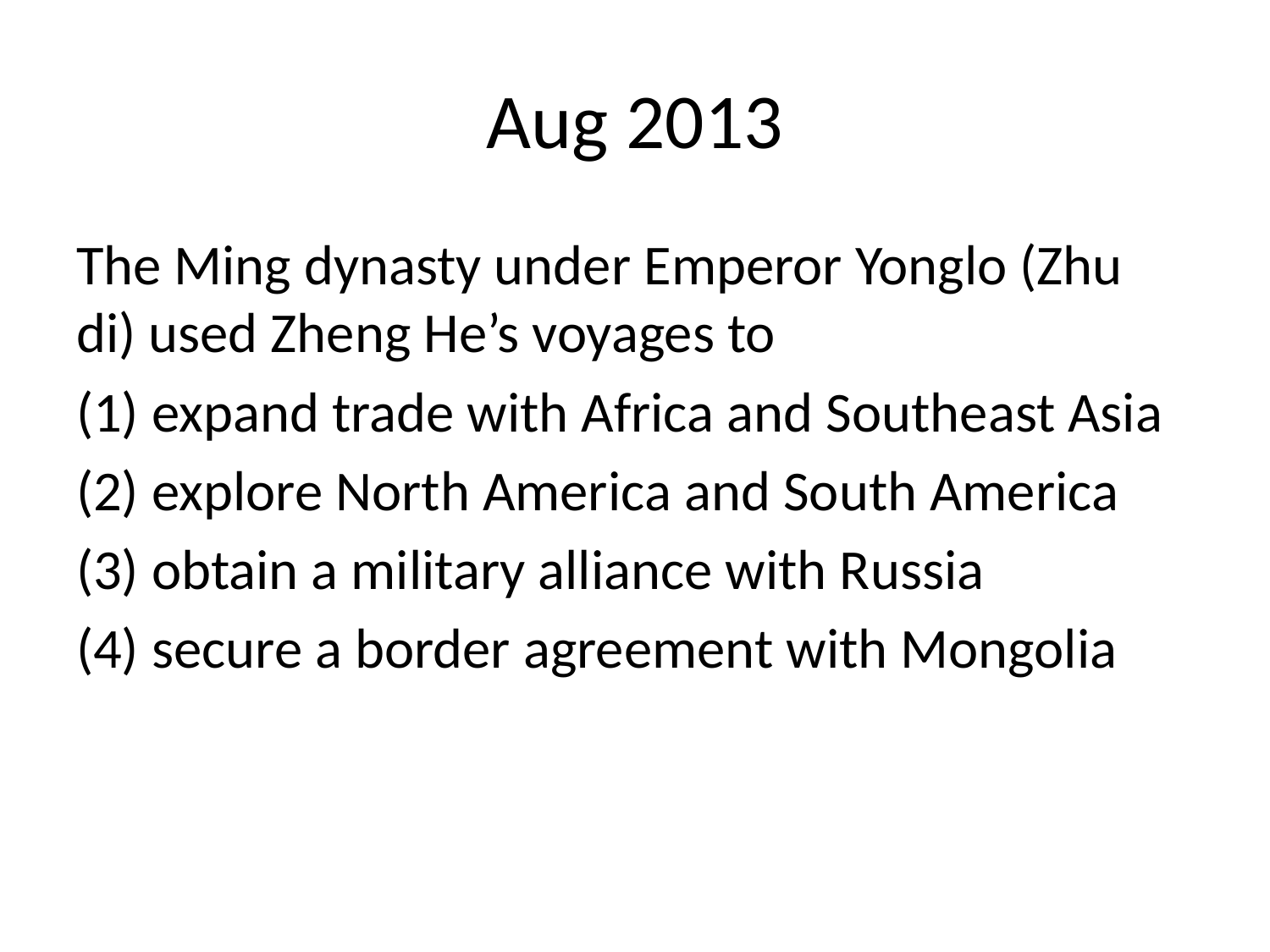

# Aug 2013
The Ming dynasty under Emperor Yonglo (Zhu di) used Zheng He’s voyages to
(1) expand trade with Africa and Southeast Asia
(2) explore North America and South America
(3) obtain a military alliance with Russia
(4) secure a border agreement with Mongolia